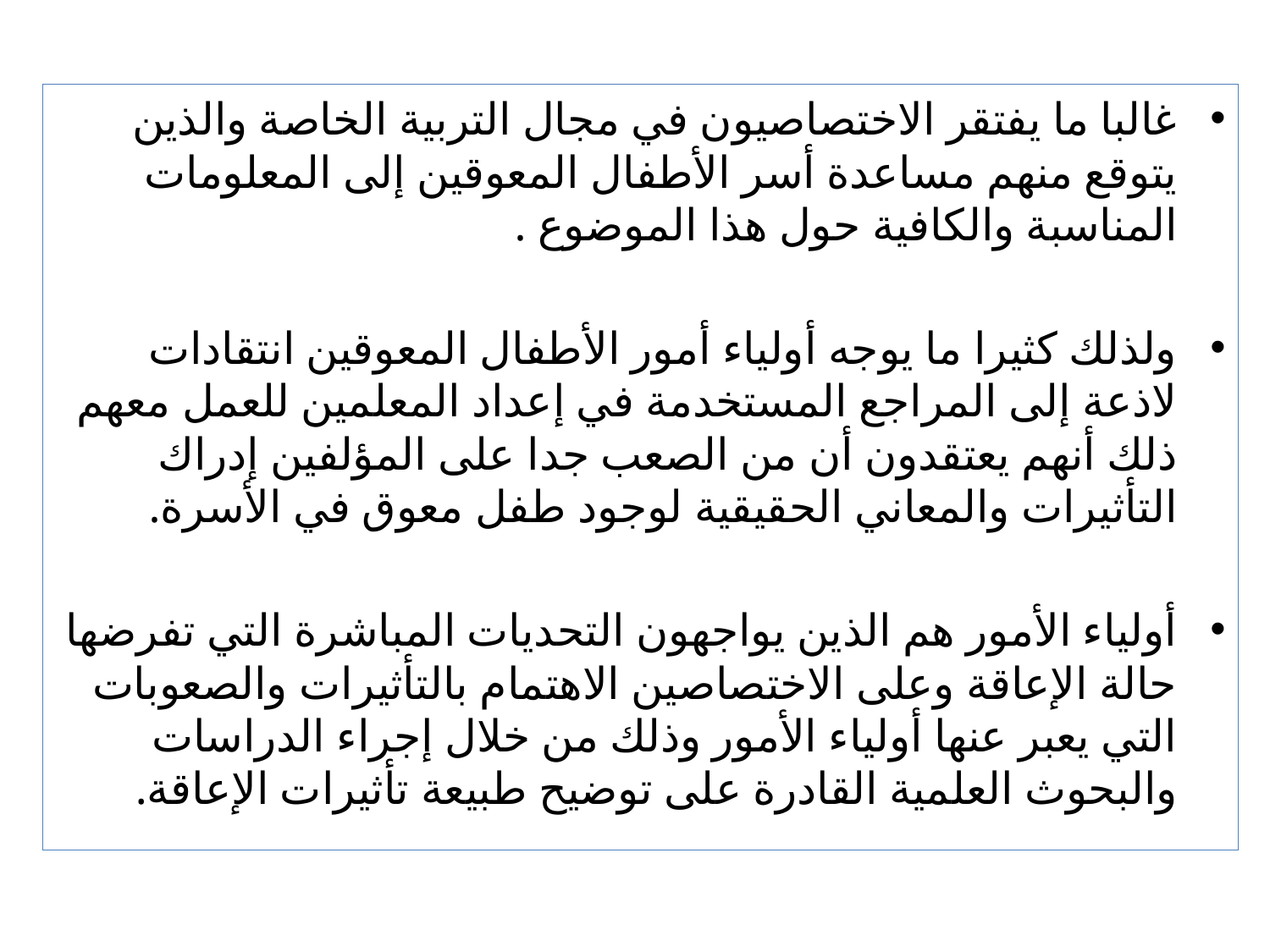

غالبا ما يفتقر الاختصاصيون في مجال التربية الخاصة والذين يتوقع منهم مساعدة أسر الأطفال المعوقين إلى المعلومات المناسبة والكافية حول هذا الموضوع .

ولذلك كثيرا ما يوجه أولياء أمور الأطفال المعوقين انتقادات لاذعة إلى المراجع المستخدمة في إعداد المعلمين للعمل معهم ذلك أنهم يعتقدون أن من الصعب جدا على المؤلفين إدراك التأثيرات والمعاني الحقيقية لوجود طفل معوق في الأسرة.

أولياء الأمور هم الذين يواجهون التحديات المباشرة التي تفرضها حالة الإعاقة وعلى الاختصاصين الاهتمام بالتأثيرات والصعوبات التي يعبر عنها أولياء الأمور وذلك من خلال إجراء الدراسات والبحوث العلمية القادرة على توضيح طبيعة تأثيرات الإعاقة.